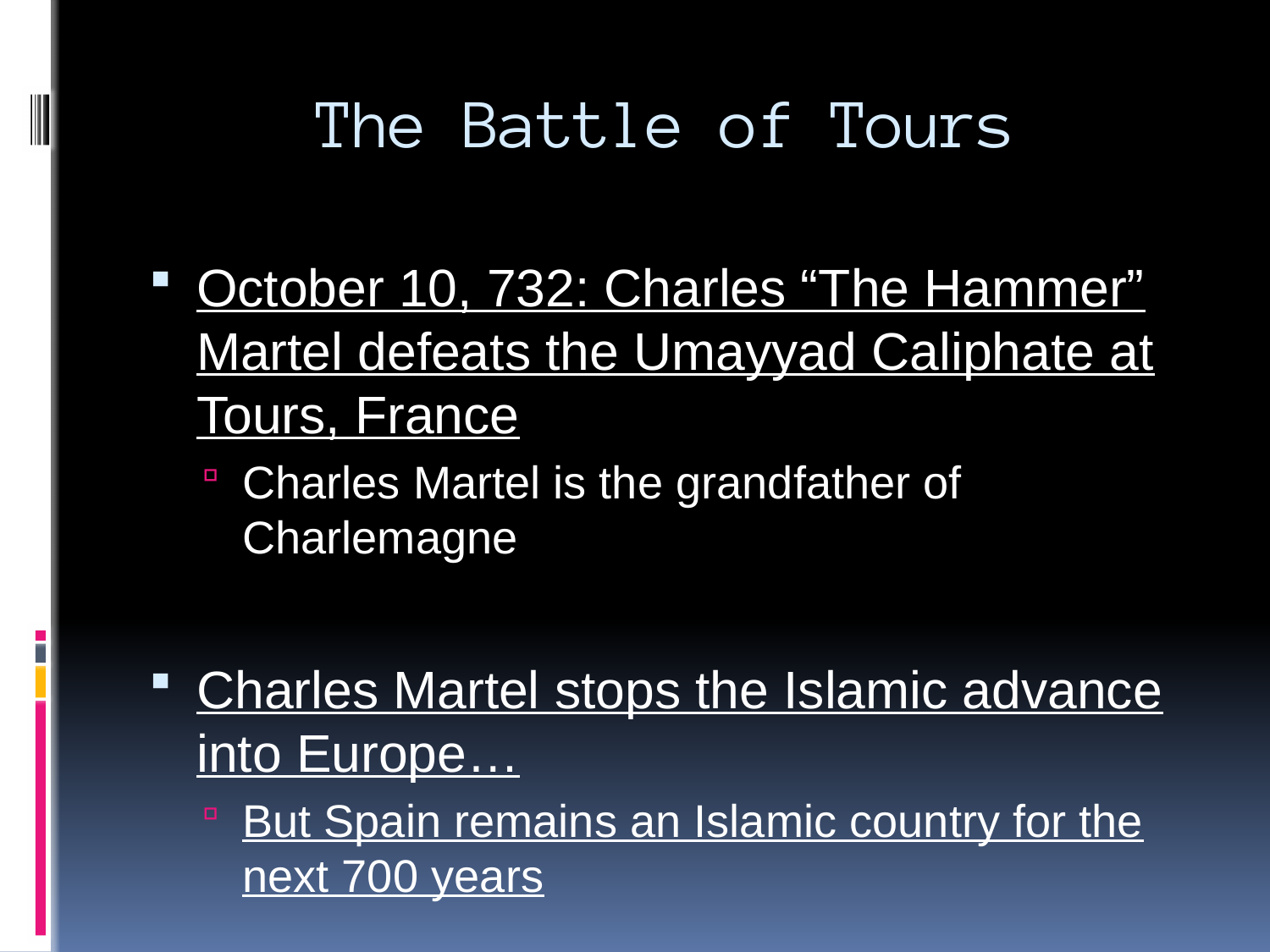

# The Battle of Tours
October 10, 732: Charles “The Hammer” Martel defeats the Umayyad Caliphate at Tours, France
Charles Martel is the grandfather of Charlemagne

Charles Martel stops the Islamic advance into Europe…
But Spain remains an Islamic country for the next 700 years